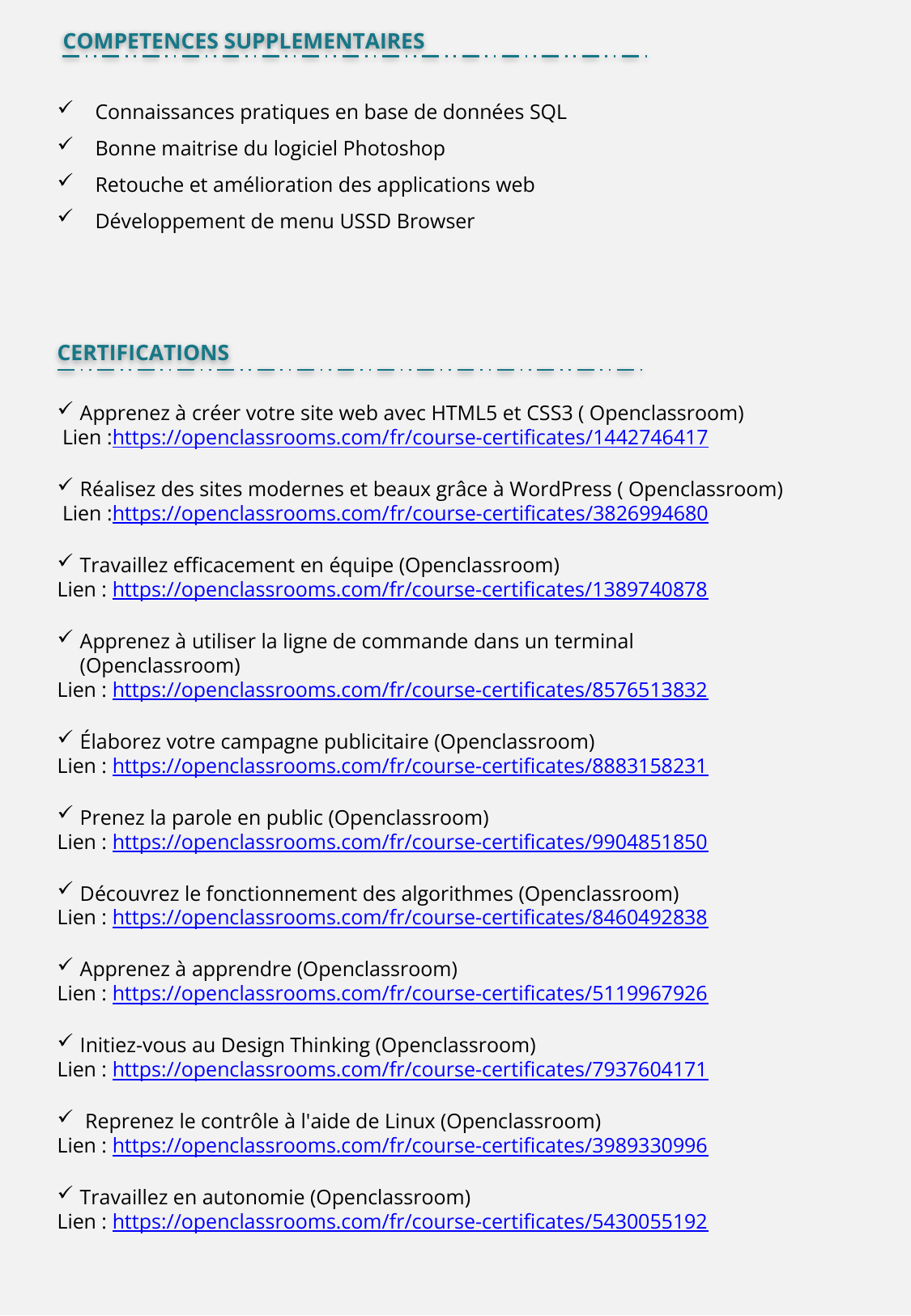

COMPETENCES SUPPLEMENTAIRES
Connaissances pratiques en base de données SQL
Bonne maitrise du logiciel Photoshop
Retouche et amélioration des applications web
Développement de menu USSD Browser

CERTIFICATIONS
Apprenez à créer votre site web avec HTML5 et CSS3 ( Openclassroom)
 Lien :https://openclassrooms.com/fr/course-certificates/1442746417

Réalisez des sites modernes et beaux grâce à WordPress ( Openclassroom)
 Lien :https://openclassrooms.com/fr/course-certificates/3826994680

Travaillez efficacement en équipe (Openclassroom)
Lien : https://openclassrooms.com/fr/course-certificates/1389740878

Apprenez à utiliser la ligne de commande dans un terminal (Openclassroom)
Lien : https://openclassrooms.com/fr/course-certificates/8576513832

Élaborez votre campagne publicitaire (Openclassroom)
Lien : https://openclassrooms.com/fr/course-certificates/8883158231

Prenez la parole en public (Openclassroom)
Lien : https://openclassrooms.com/fr/course-certificates/9904851850

Découvrez le fonctionnement des algorithmes (Openclassroom)
Lien : https://openclassrooms.com/fr/course-certificates/8460492838

Apprenez à apprendre (Openclassroom)
Lien : https://openclassrooms.com/fr/course-certificates/5119967926

Initiez-vous au Design Thinking (Openclassroom)
Lien : https://openclassrooms.com/fr/course-certificates/7937604171

 Reprenez le contrôle à l'aide de Linux (Openclassroom)
Lien : https://openclassrooms.com/fr/course-certificates/3989330996

Travaillez en autonomie (Openclassroom)
Lien : https://openclassrooms.com/fr/course-certificates/5430055192